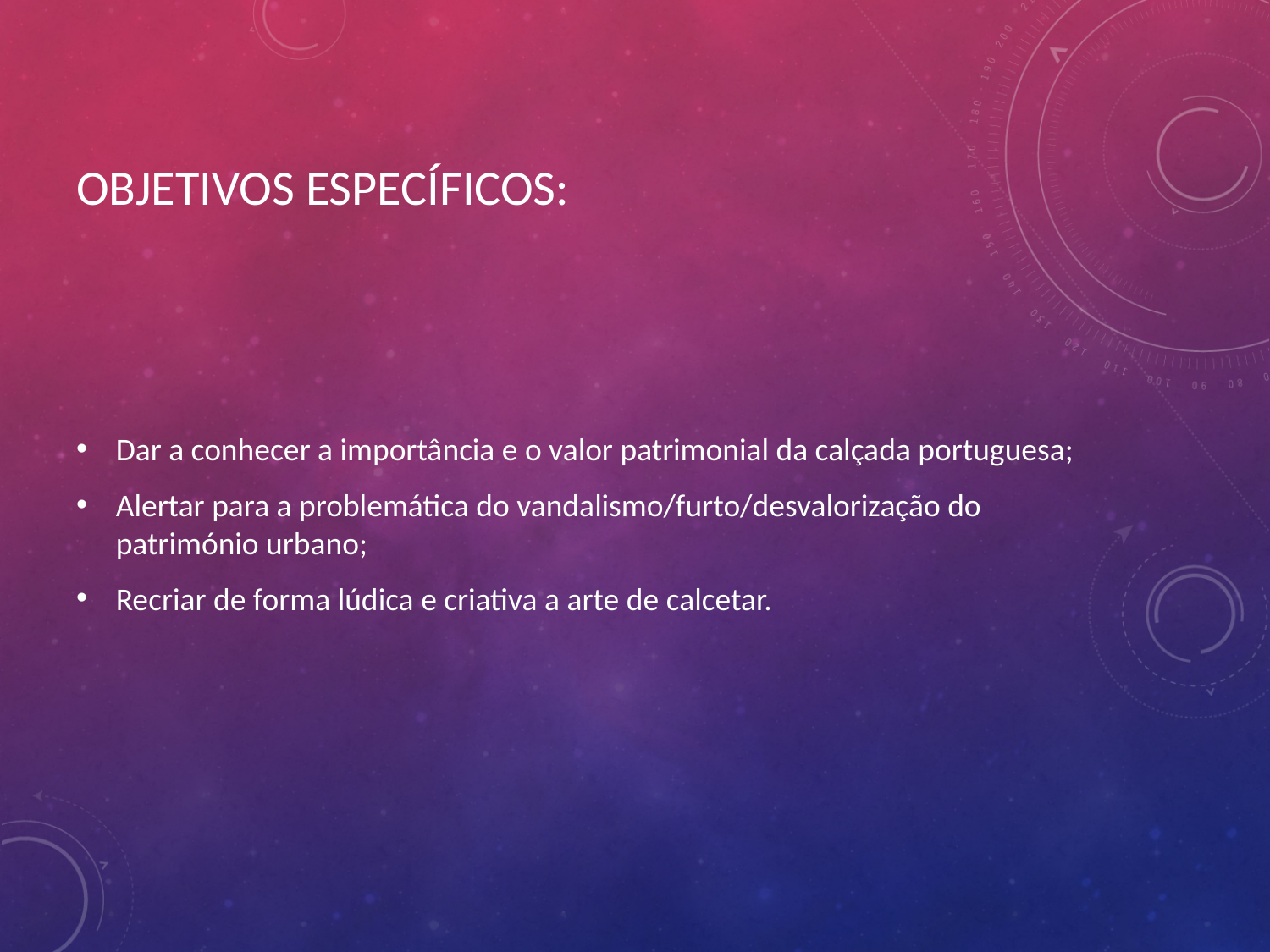

# Objetivos específicos:
Dar a conhecer a importância e o valor patrimonial da calçada portuguesa;
Alertar para a problemática do vandalismo/furto/desvalorização do património urbano;
Recriar de forma lúdica e criativa a arte de calcetar.